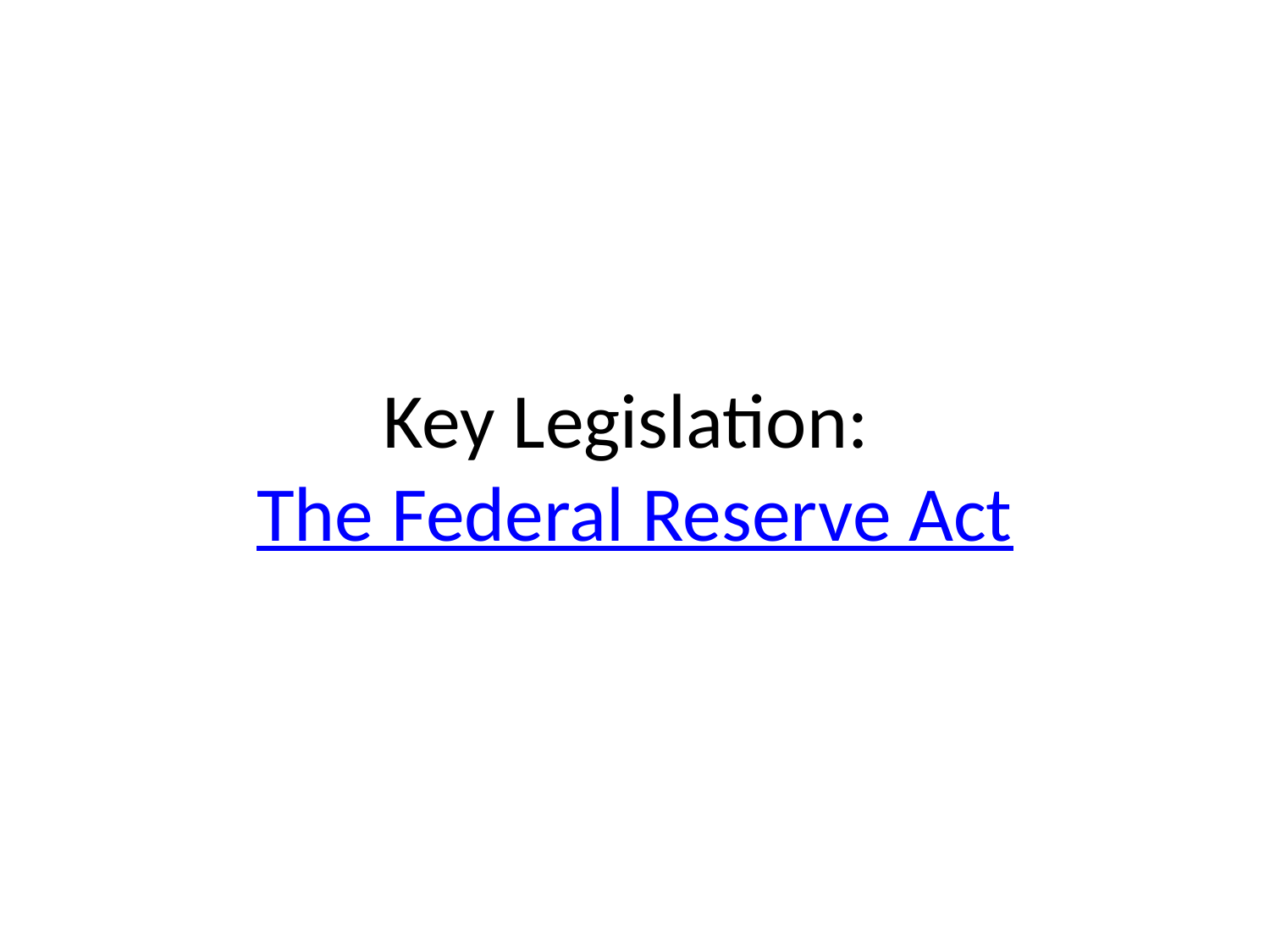

# Key Legislation: The Federal Reserve Act